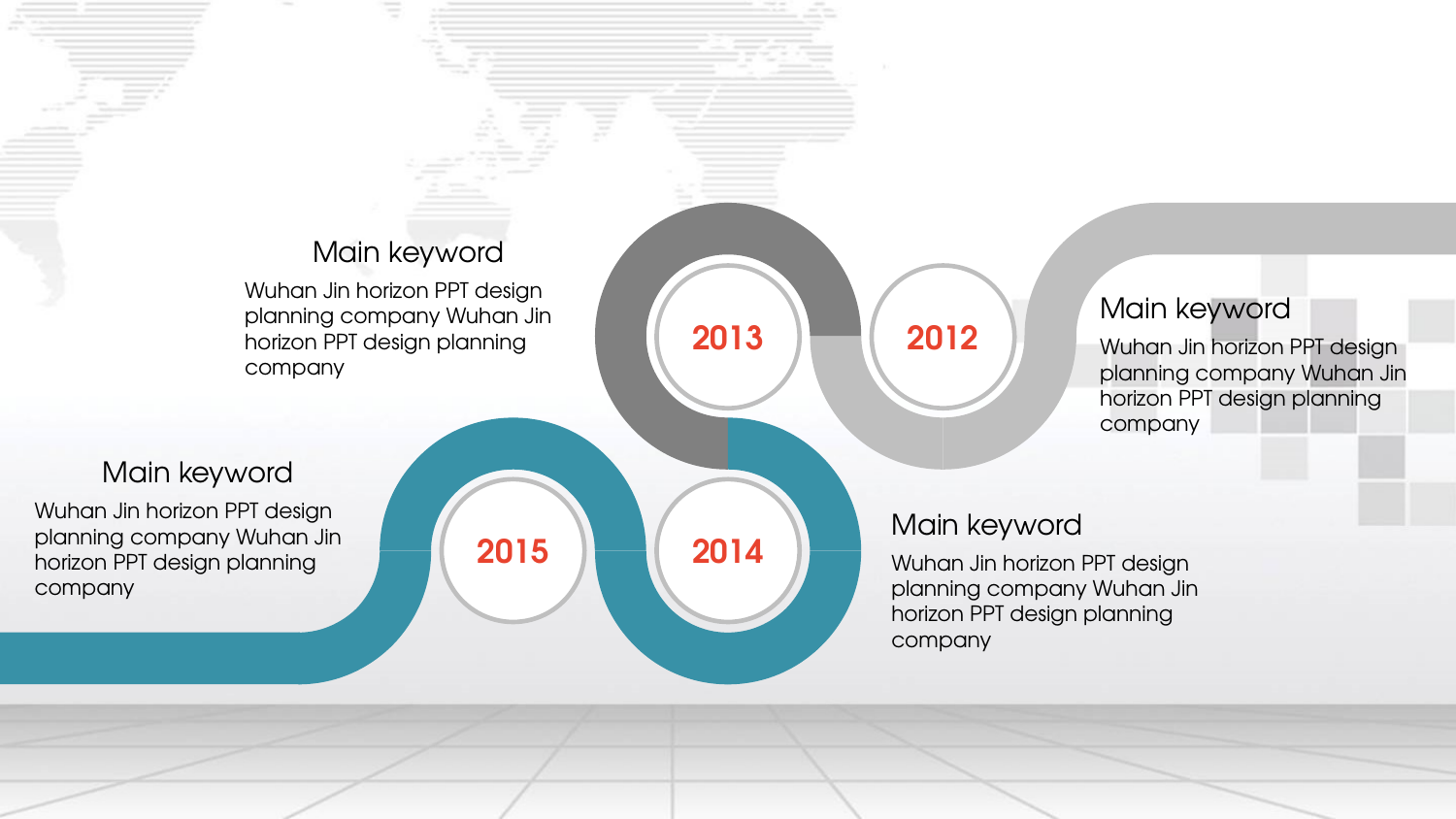

Main keyword
2013
2012
Wuhan Jin horizon PPT design planning company Wuhan Jin horizon PPT design planning company
Main keyword
Wuhan Jin horizon PPT design planning company Wuhan Jin horizon PPT design planning company

Main keyword
2015
2014
Wuhan Jin horizon PPT design planning company Wuhan Jin horizon PPT design planning company
Main keyword
Wuhan Jin horizon PPT design planning company Wuhan Jin horizon PPT design planning company